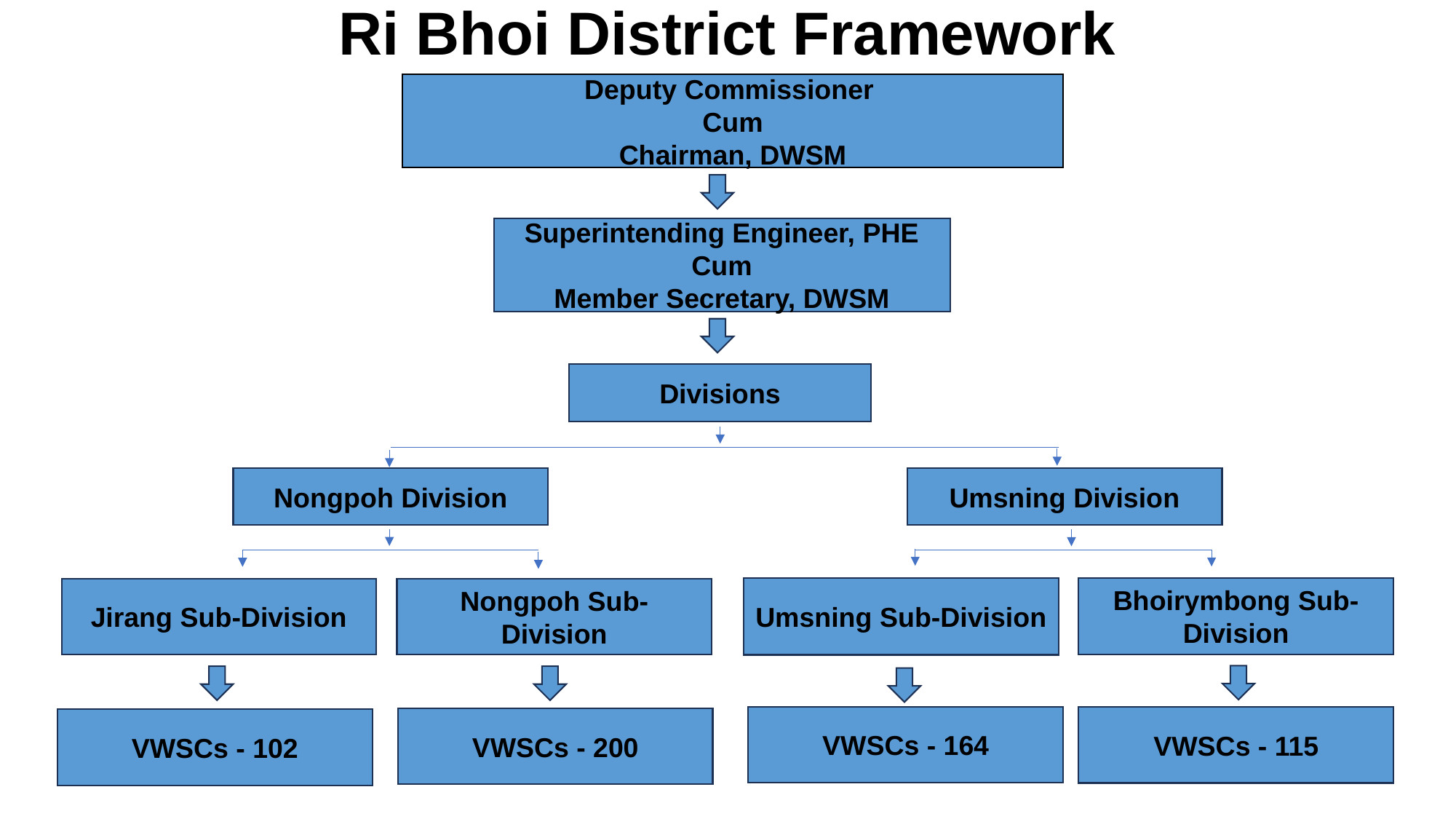

# Ri Bhoi District Framework
Deputy Commissioner
Cum
Chairman, DWSM

Superintending Engineer, PHE
Cum
Member Secretary, DWSM

Divisions
Nongpoh Division
Umsning Division
Bhoirymbong Sub-Division
Umsning Sub-Division
Jirang Sub-Division
Nongpoh Sub-Division

VWSCs - 164
VWSCs - 115
VWSCs - 200
VWSCs - 102